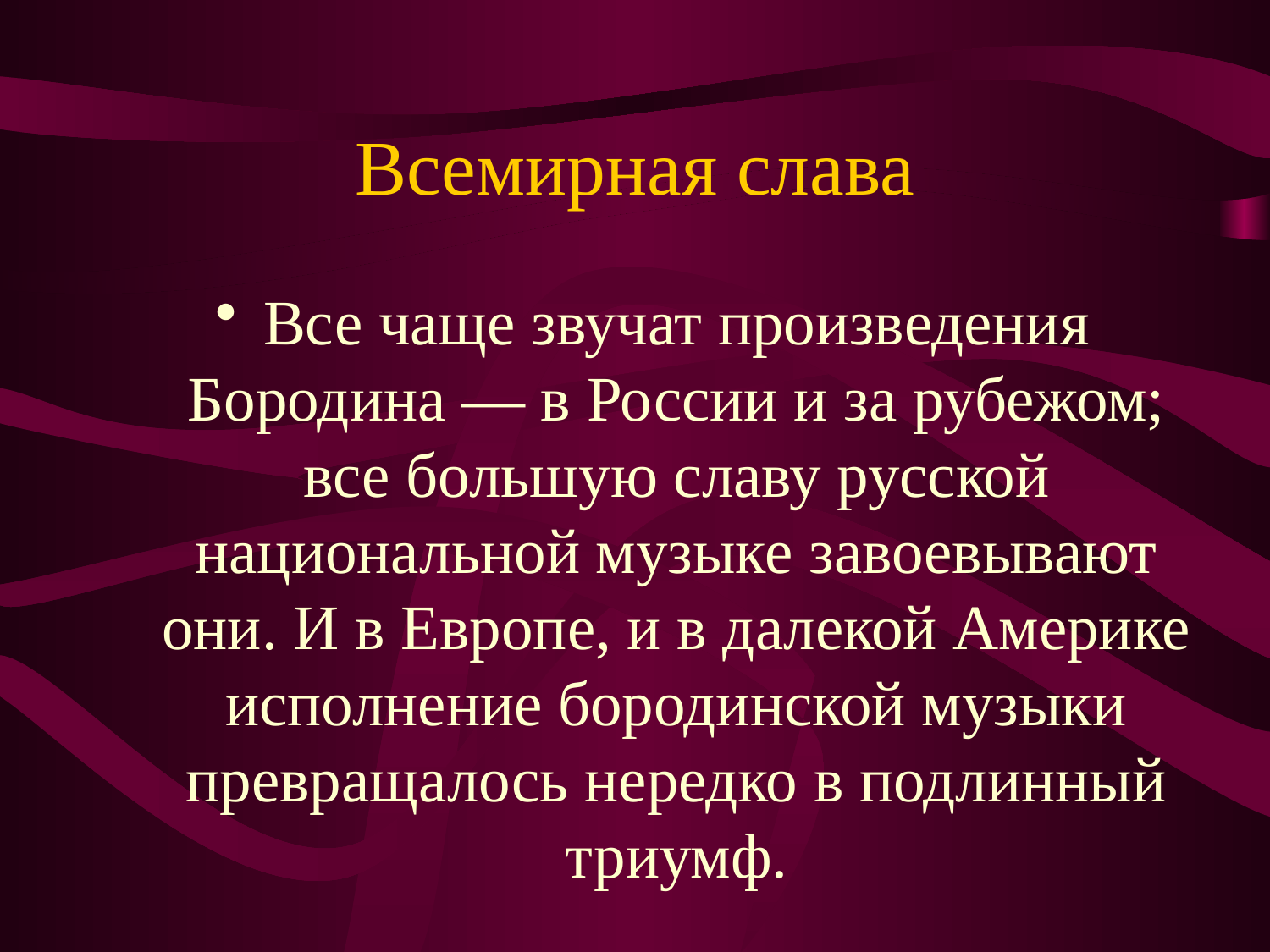

# Всемирная слава
Все чаще звучат произведения Бородина — в России и за рубежом; все большую славу русской национальной музыке завоевывают они. И в Европе, и в далекой Америке исполнение бородинской музыки превращалось нередко в подлинный триумф.